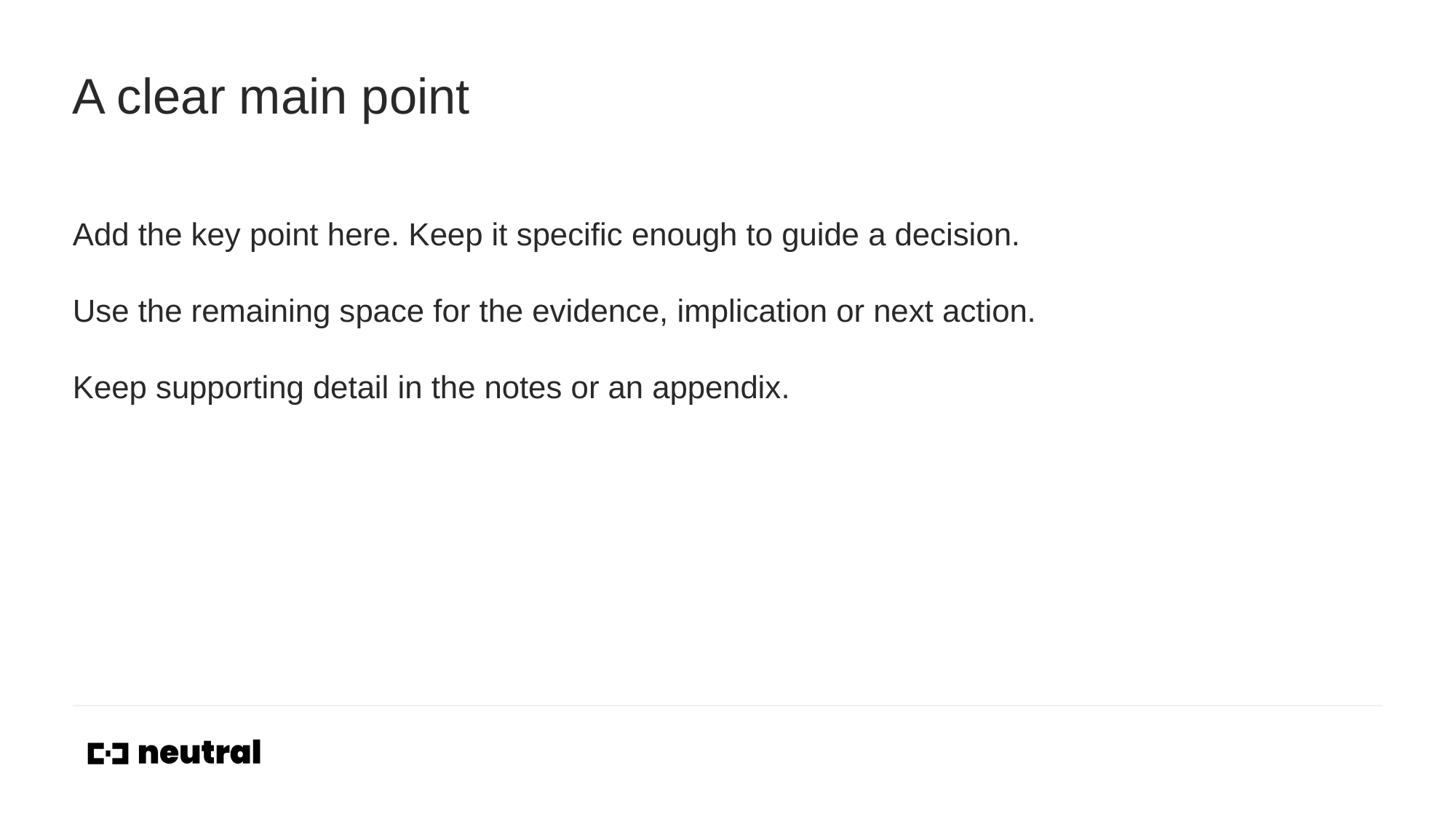

# A clear main point
Add the key point here. Keep it specific enough to guide a decision.

Use the remaining space for the evidence, implication or next action.

Keep supporting detail in the notes or an appendix.